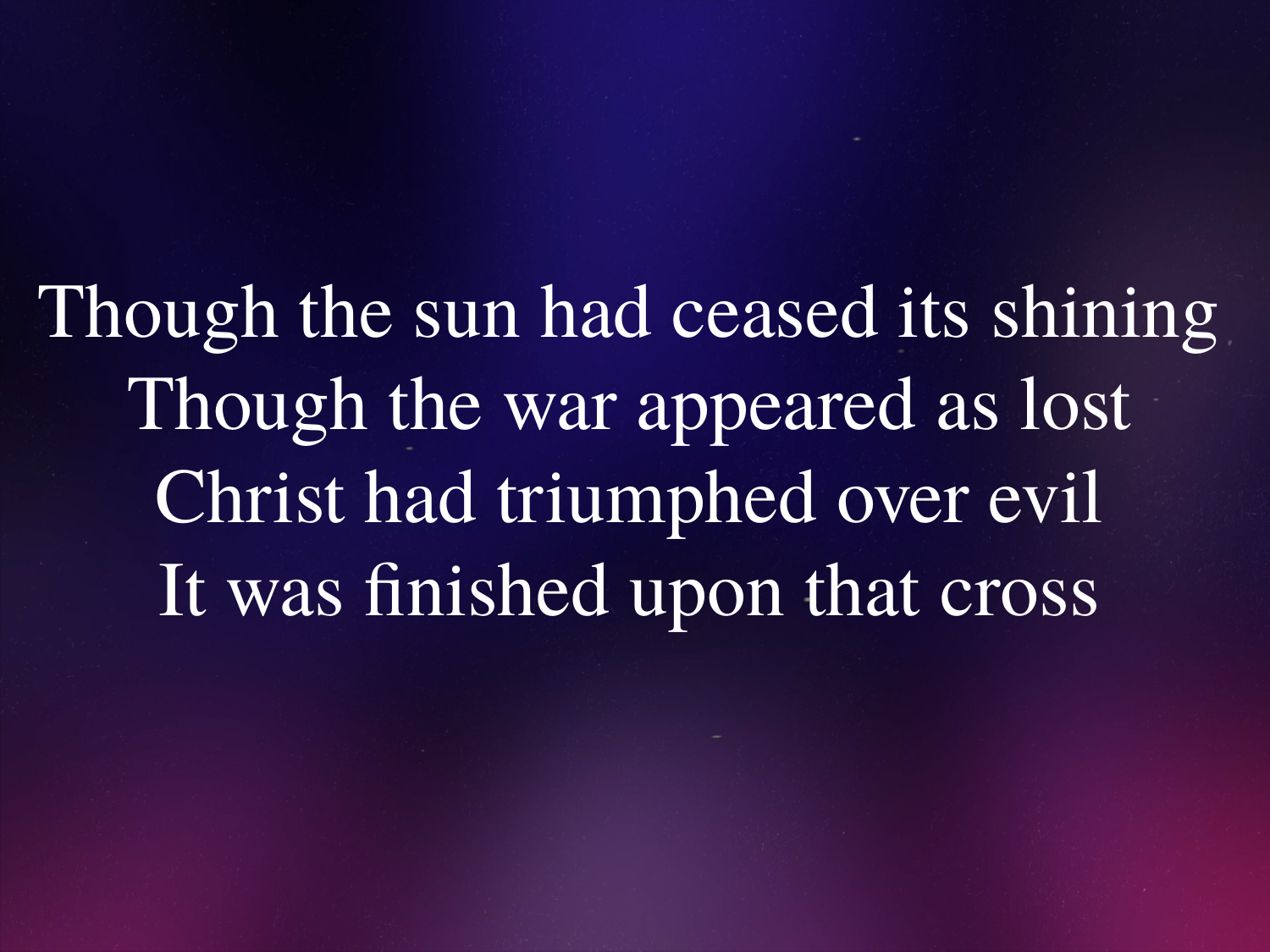

# Though the sun had ceased its shining Though the war appeared as lost Christ had triumphed over evil It was finished upon that cross